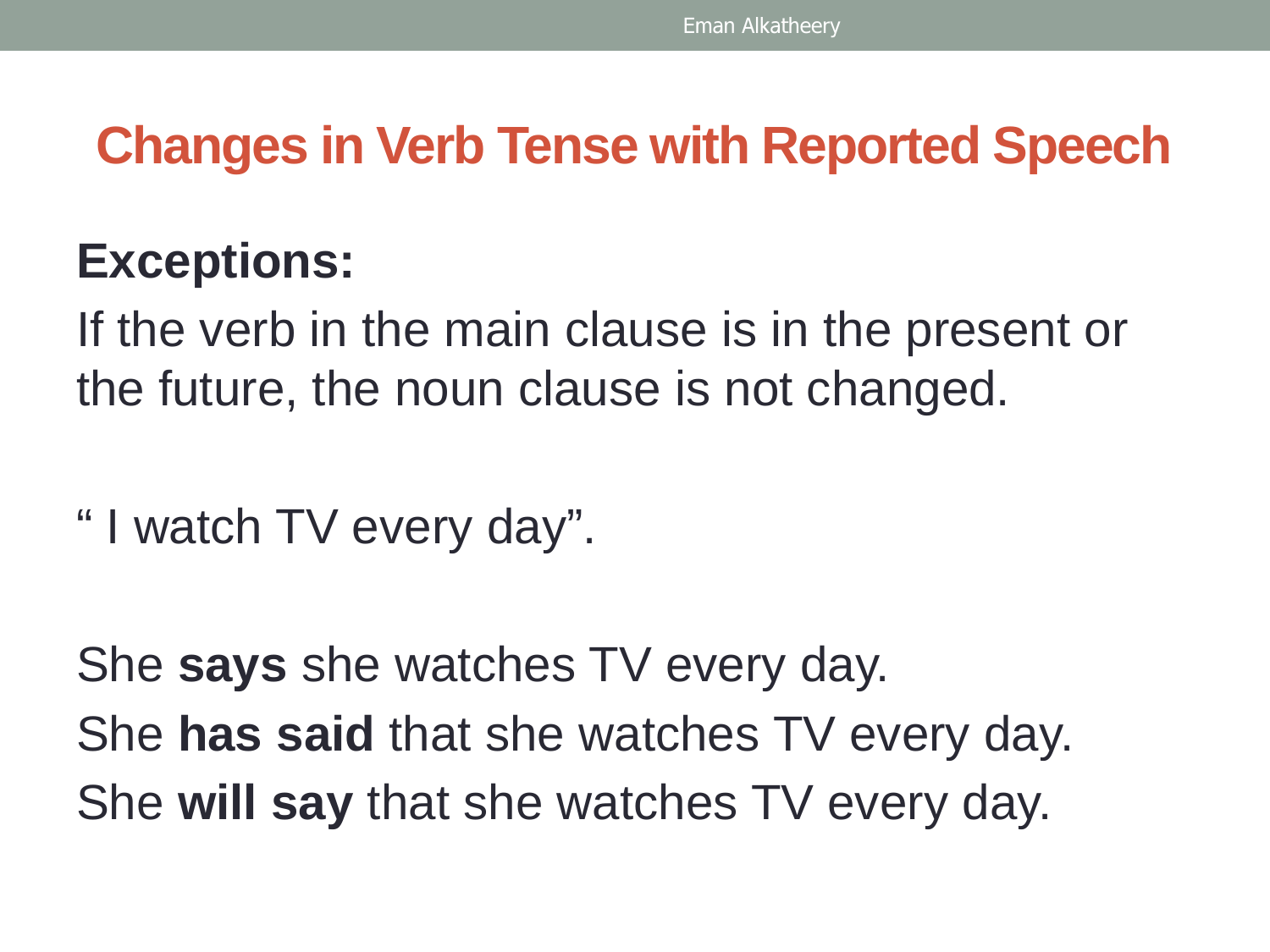

Eman Alkatheery
# Changes in Verb Tense with Reported Speech
Exceptions:
If the verb in the main clause is in the present or the future, the noun clause is not changed.

“ I watch TV every day”.

She says she watches TV every day.
She has said that she watches TV every day.
She will say that she watches TV every day.